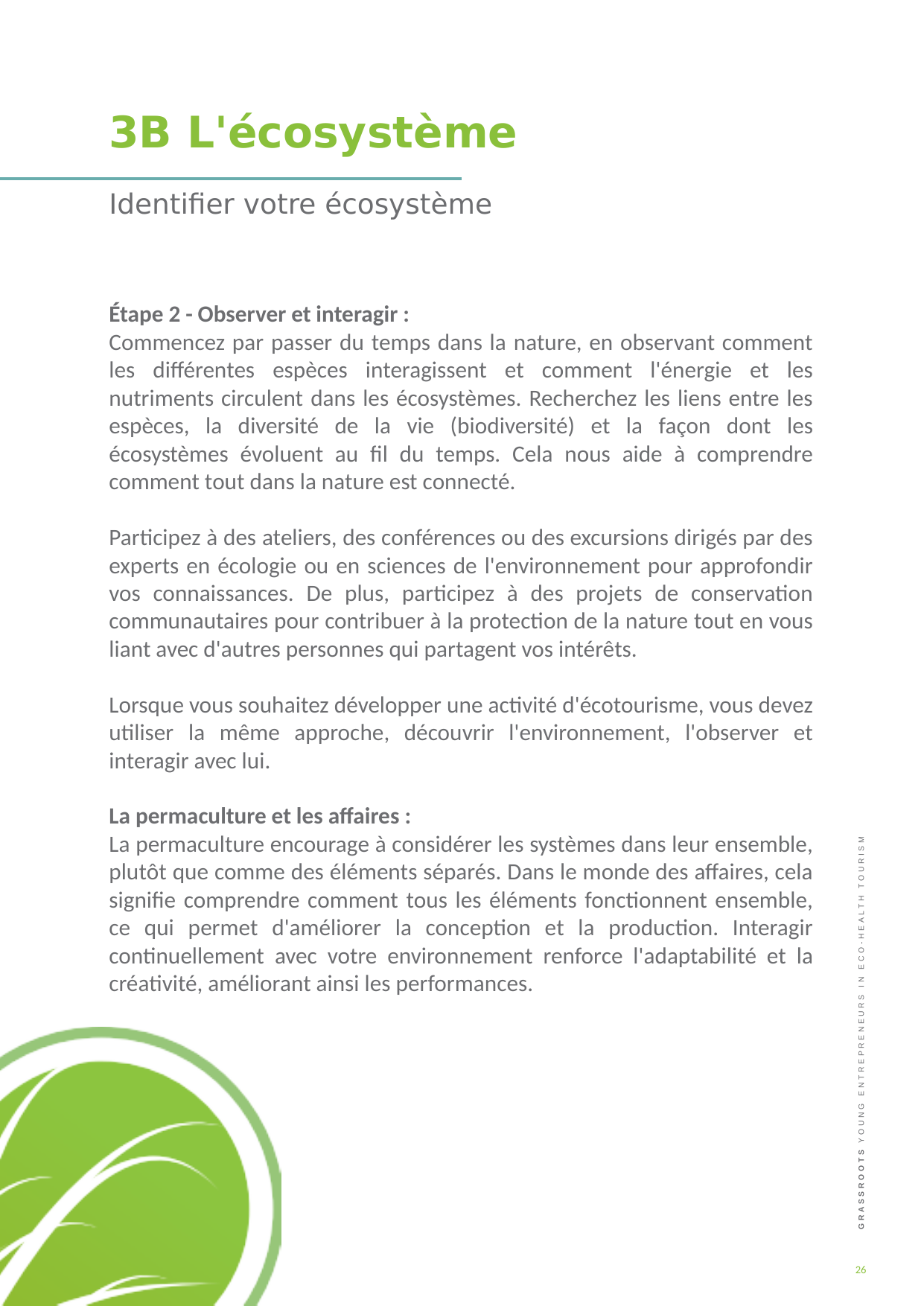

3B L'écosystème
Identifier votre écosystème
Étape 2 - Observer et interagir :
Commencez par passer du temps dans la nature, en observant comment les différentes espèces interagissent et comment l'énergie et les nutriments circulent dans les écosystèmes. Recherchez les liens entre les espèces, la diversité de la vie (biodiversité) et la façon dont les écosystèmes évoluent au fil du temps. Cela nous aide à comprendre comment tout dans la nature est connecté.

Participez à des ateliers, des conférences ou des excursions dirigés par des experts en écologie ou en sciences de l'environnement pour approfondir vos connaissances. De plus, participez à des projets de conservation communautaires pour contribuer à la protection de la nature tout en vous liant avec d'autres personnes qui partagent vos intérêts.

Lorsque vous souhaitez développer une activité d'écotourisme, vous devez utiliser la même approche, découvrir l'environnement, l'observer et interagir avec lui.

La permaculture et les affaires :
La permaculture encourage à considérer les systèmes dans leur ensemble, plutôt que comme des éléments séparés. Dans le monde des affaires, cela signifie comprendre comment tous les éléments fonctionnent ensemble, ce qui permet d'améliorer la conception et la production. Interagir continuellement avec votre environnement renforce l'adaptabilité et la créativité, améliorant ainsi les performances.

26